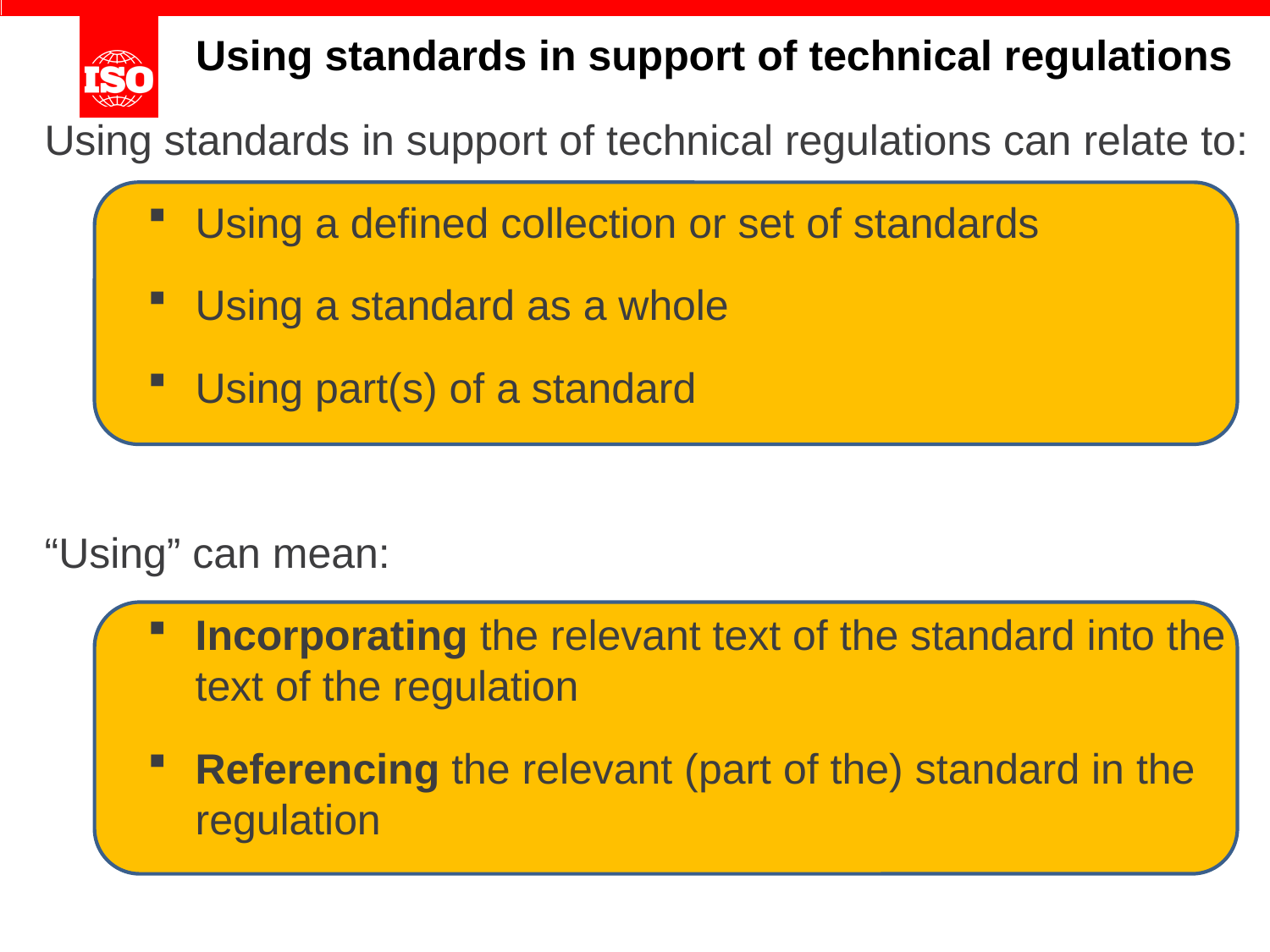

# Using standards in support of technical regulations
Using standards in support of technical regulations can relate to:
Using a defined collection or set of standards
Using a standard as a whole
Using part(s) of a standard

“Using” can mean:
Incorporating the relevant text of the standard into the text of the regulation
Referencing the relevant (part of the) standard in the regulation